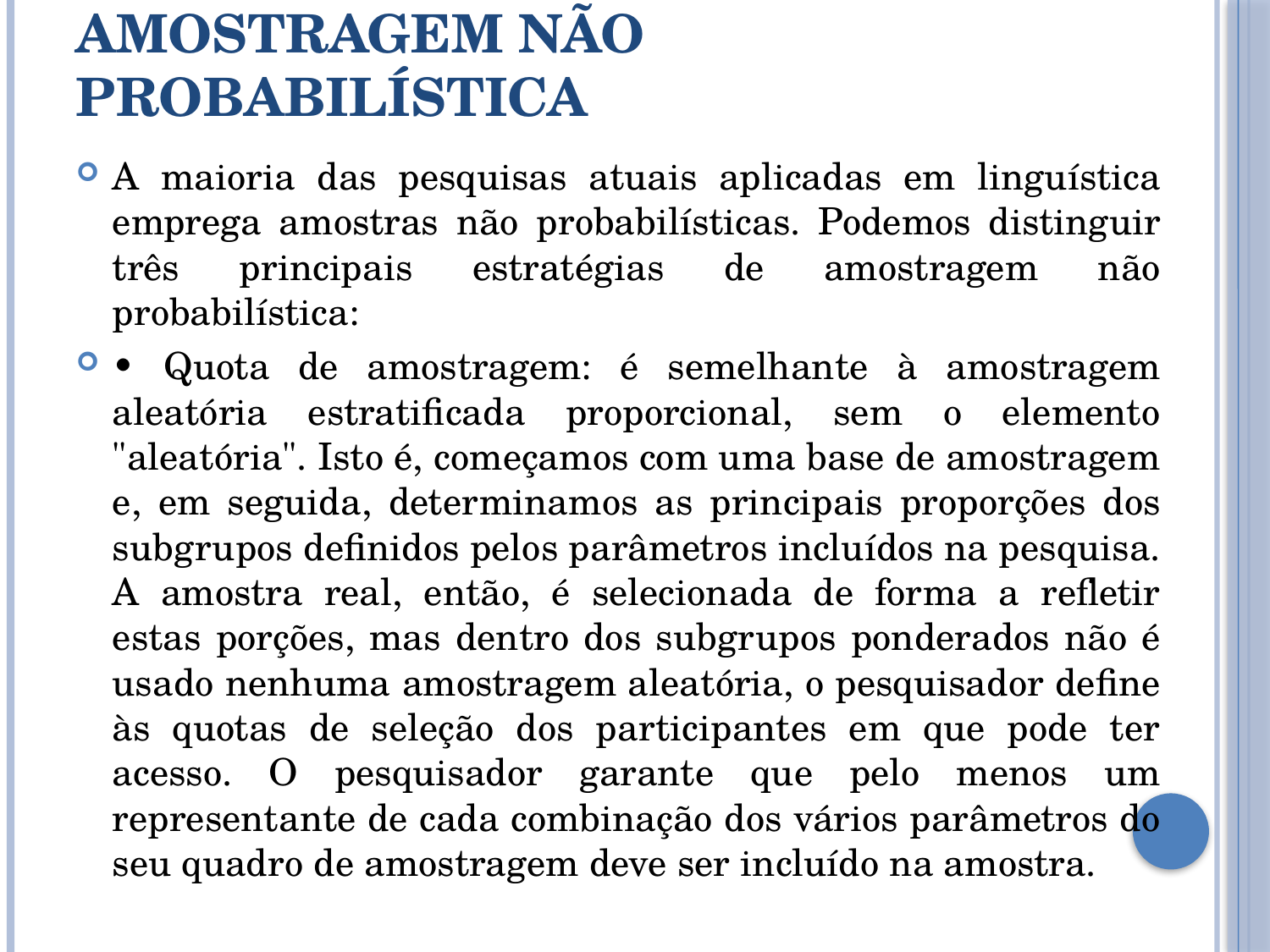

# Amostragem não probabilística
A maioria das pesquisas atuais aplicadas em linguística emprega amostras não probabilísticas. Podemos distinguir três principais estratégias de amostragem não probabilística:
• Quota de amostragem: é semelhante à amostragem aleatória estratificada proporcional, sem o elemento "aleatória". Isto é, começamos com uma base de amostragem e, em seguida, determinamos as principais proporções dos subgrupos definidos pelos parâmetros incluídos na pesquisa. A amostra real, então, é selecionada de forma a refletir estas porções, mas dentro dos subgrupos ponderados não é usado nenhuma amostragem aleatória, o pesquisador define às quotas de seleção dos participantes em que pode ter acesso. O pesquisador garante que pelo menos um representante de cada combinação dos vários parâmetros do seu quadro de amostragem deve ser incluído na amostra.